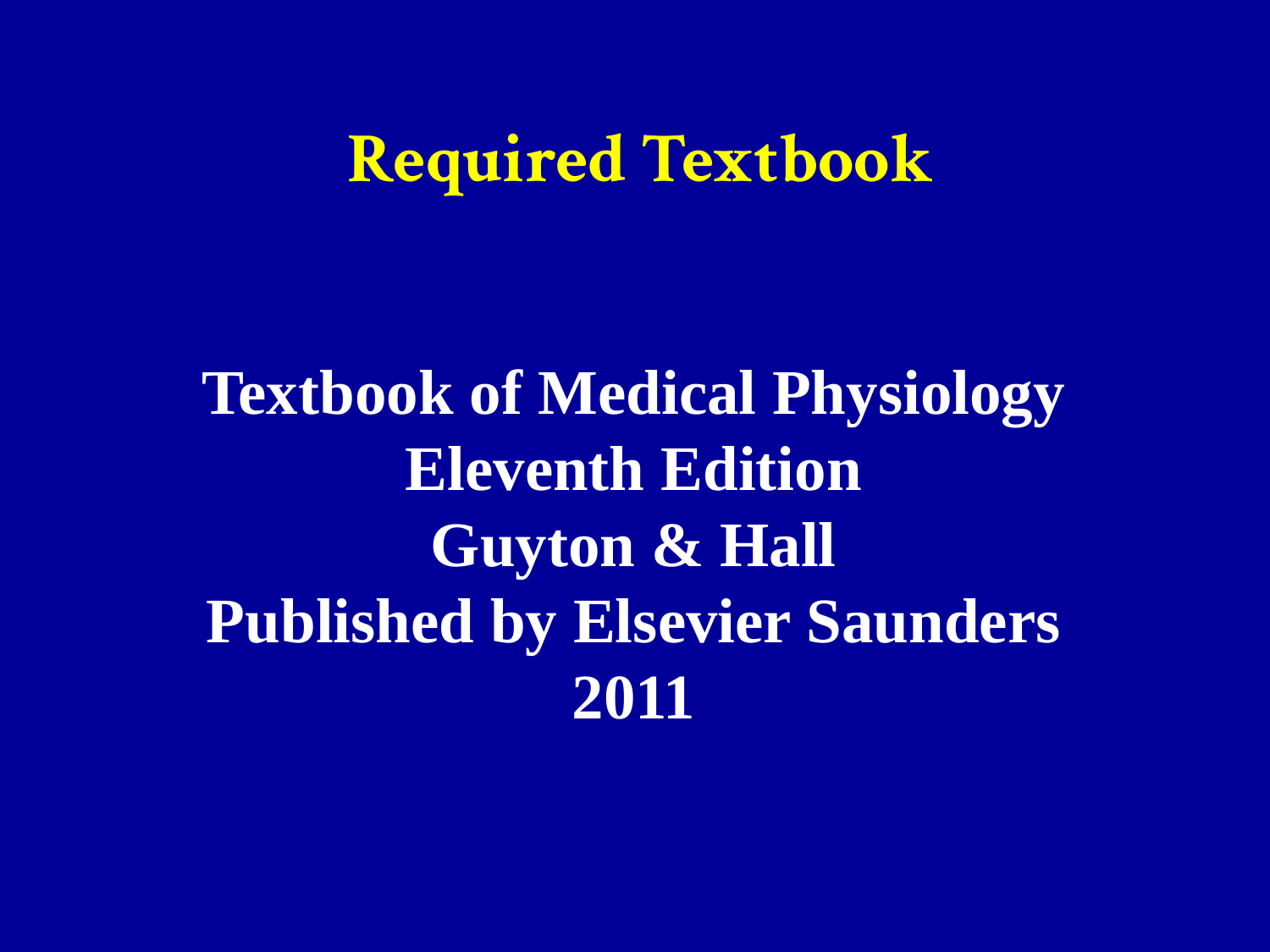

# Required Textbook
Textbook of Medical Physiology
Eleventh Edition
Guyton & Hall
Published by Elsevier Saunders
2011